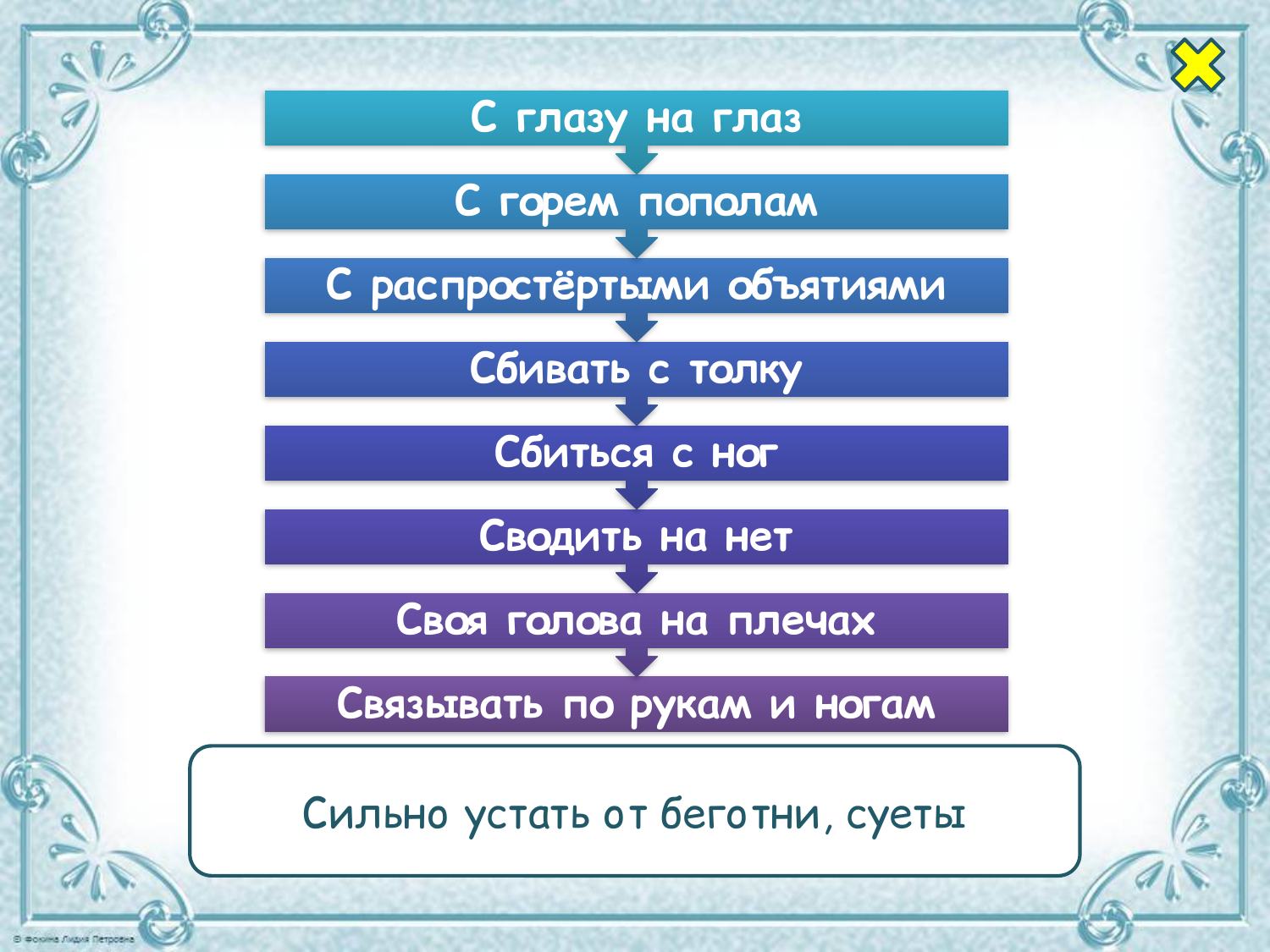

Связывать по рукам и ногам
Своя голова на плечах
Сводить на нет
Сбиться с ног
Сбивать с толку
С распростёртыми объятиями
С горем пополам
С глазу на глаз

Сильно устать от беготни, суеты